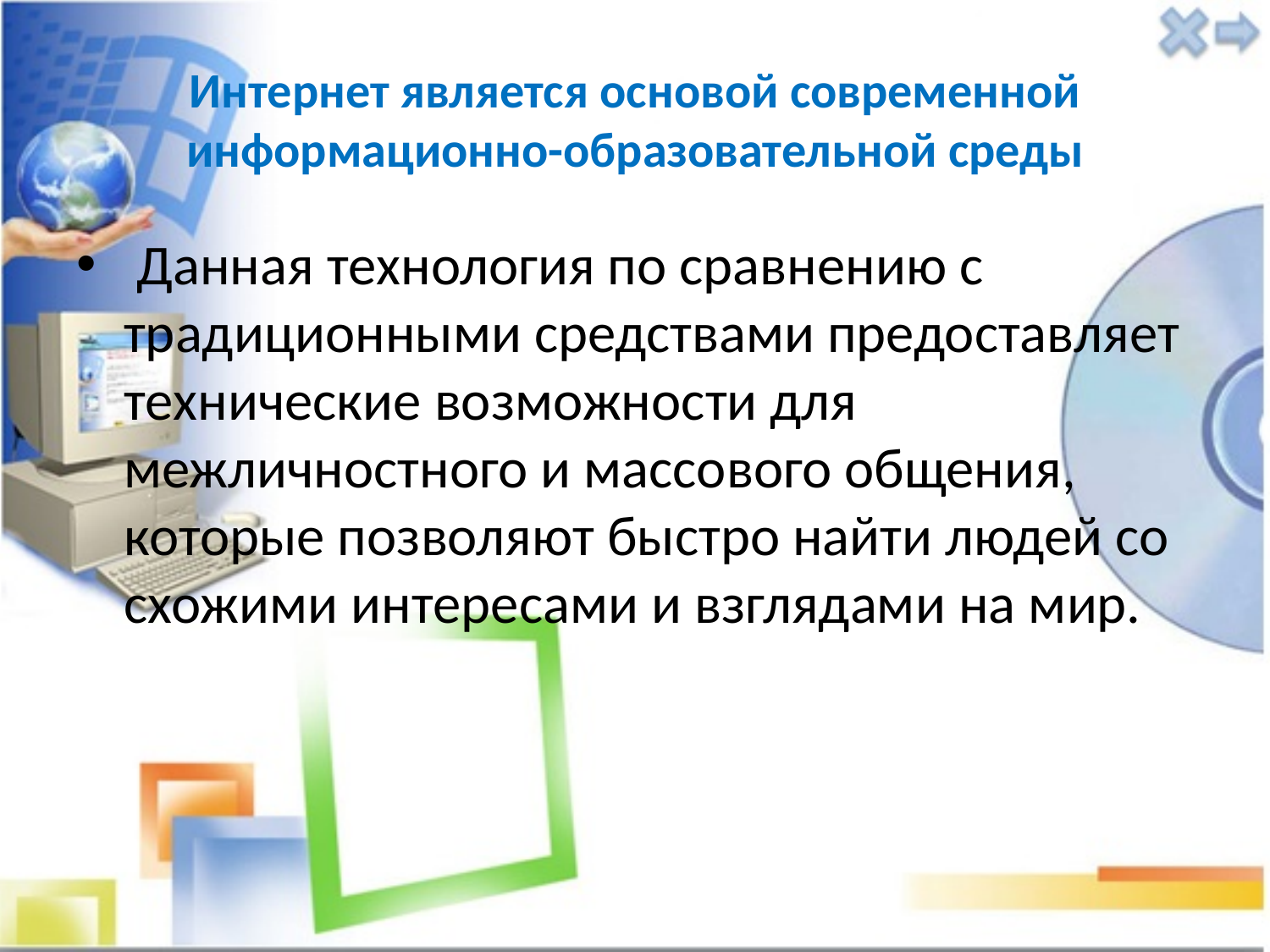

# Интернет является основой современной информационно-образовательной среды
 Данная технология по сравнению с традиционными средствами предоставляет технические возможности для межличностного и массового общения, которые позволяют быстро найти людей со схожими интересами и взглядами на мир.